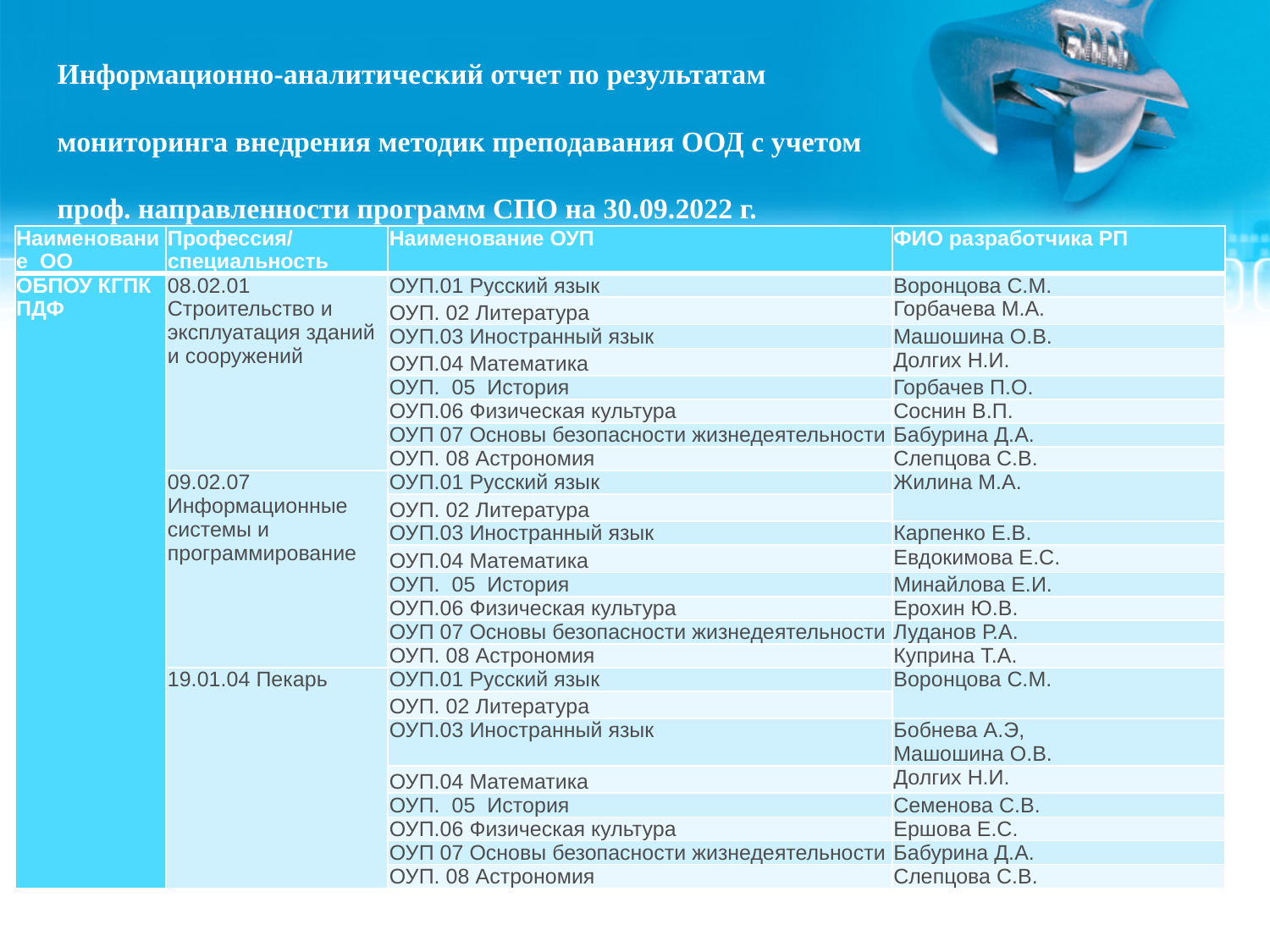

Информационно-аналитический отчет по результатам мониторинга внедрения методик преподавания ООД с учетом проф. направленности программ СПО на 30.09.2022 г.
| Наименование ОО | Профессия/ специальность | Наименование ОУП | ФИО разработчика РП |
| --- | --- | --- | --- |
| ОБПОУ КГПК ПДФ | 08.02.01 Строительство и эксплуатация зданий и сооружений | ОУП.01 Русский язык | Воронцова С.М. |
|  |  | ОУП. 02 Литература | Горбачева М.А. |
|  |  | ОУП.03 Иностранный язык | Машошина О.В. |
|  |  | ОУП.04 Математика | Долгих Н.И. |
|  |  | ОУП. 05 История | Горбачев П.О. |
|  |  | ОУП.06 Физическая культура | Соснин В.П. |
|  |  | ОУП 07 Основы безопасности жизнедеятельности | Бабурина Д.А. |
|  |  | ОУП. 08 Астрономия | Слепцова С.В. |
|  | 09.02.07 Информационные системы и программирование | ОУП.01 Русский язык | Жилина М.А. |
|  |  | ОУП. 02 Литература |  |
|  |  | ОУП.03 Иностранный язык | Карпенко Е.В. |
|  |  | ОУП.04 Математика | Евдокимова Е.С. |
|  |  | ОУП. 05 История | Минайлова Е.И. |
|  |  | ОУП.06 Физическая культура | Ерохин Ю.В. |
|  |  | ОУП 07 Основы безопасности жизнедеятельности | Луданов Р.А. |
|  |  | ОУП. 08 Астрономия | Куприна Т.А. |
|  | 19.01.04 Пекарь | ОУП.01 Русский язык | Воронцова С.М. |
|  |  | ОУП. 02 Литература |  |
|  |  | ОУП.03 Иностранный язык | Бобнева А.Э, Машошина О.В. |
|  |  | ОУП.04 Математика | Долгих Н.И. |
|  |  | ОУП. 05 История | Семенова С.В. |
|  |  | ОУП.06 Физическая культура | Ершова Е.С. |
|  |  | ОУП 07 Основы безопасности жизнедеятельности | Бабурина Д.А. |
|  |  | ОУП. 08 Астрономия | Слепцова С.В. |